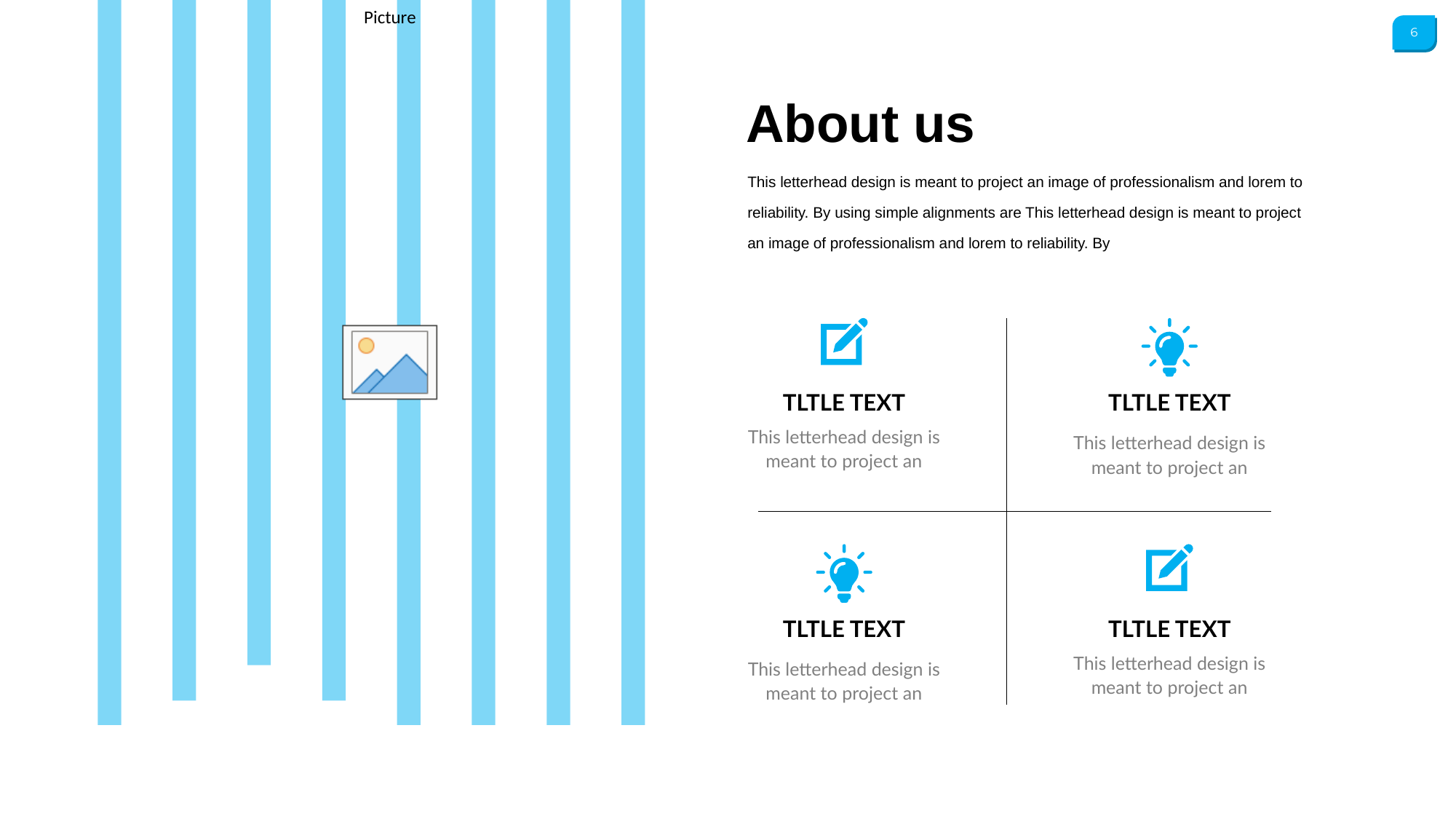

About us
This letterhead design is meant to project an image of professionalism and lorem to reliability. By using simple alignments are This letterhead design is meant to project an image of professionalism and lorem to reliability. By

TLTLE TEXT
This letterhead design is meant to project an

TLTLE TEXT
This letterhead design is meant to project an

TLTLE TEXT
This letterhead design is meant to project an

TLTLE TEXT
This letterhead design is meant to project an